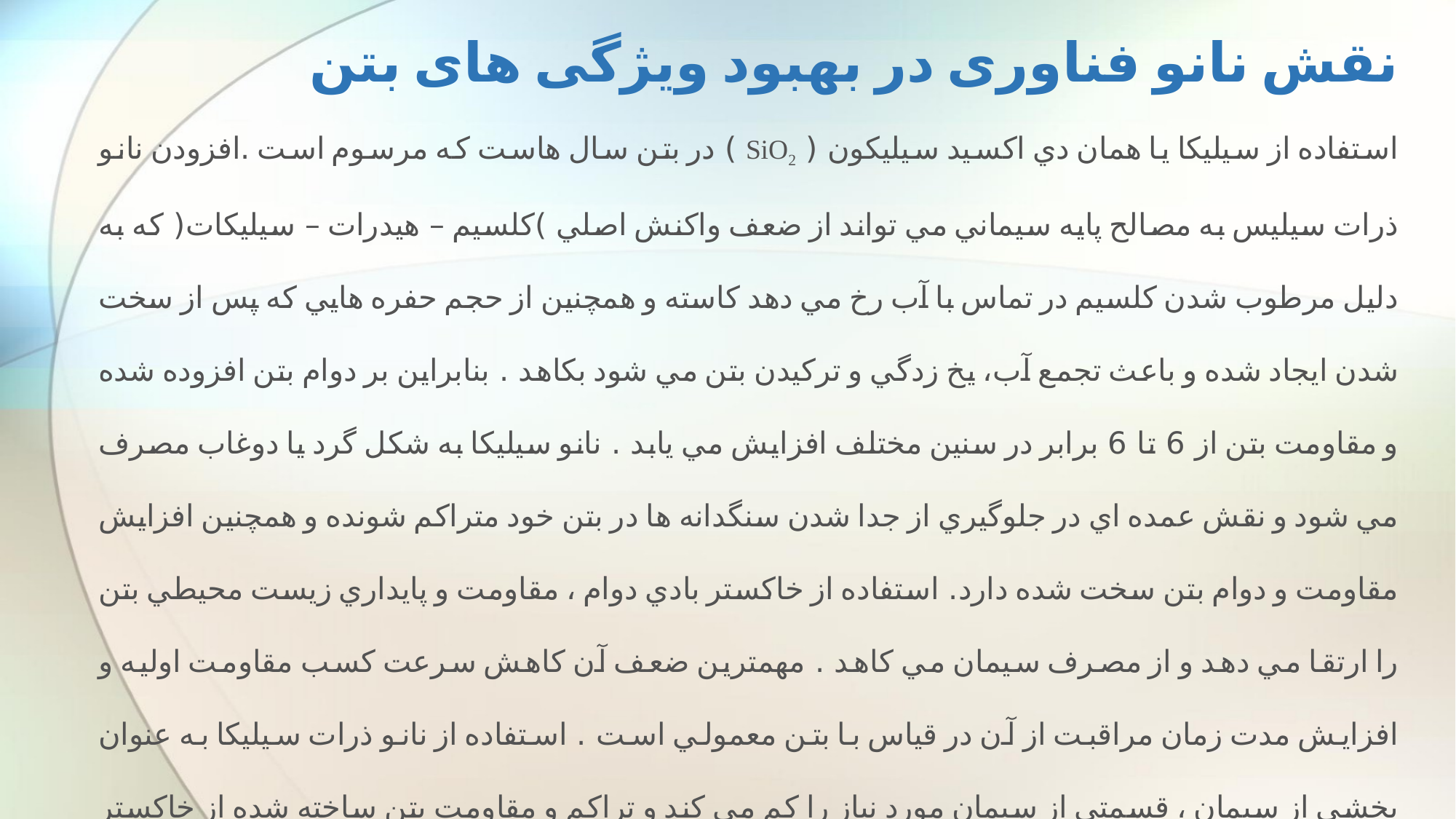

# نقش نانو فناوری در بهبود ویژگی های بتن
استفاده از سيليكا يا همان دي اكسيد سيليكون ( SiO2 ) در بتن سال هاست كه مرسوم است .افزودن نانو ذرات سيليس به مصالح پايه سيماني مي تواند از ضعف واكنش اصلي )كلسيم – هيدرات – سيليكات( كه به دليل مرطوب شدن كلسيم در تماس با آب رخ مي دهد كاسته و همچنين از حجم حفره هايي كه پس از سخت شدن ايجاد شده و باعث تجمع آب، يخ زدگي و تركيدن بتن مي شود بكاهد . بنابراين بر دوام بتن افزوده شده و مقاومت بتن از 6 تا 6 برابر در سنين مختلف افزايش مي يابد . نانو سيليكا به شكل گرد يا دوغاب مصرف مي شود و نقش عمده اي در جلوگيري از جدا شدن سنگدانه ها در بتن خود متراكم شونده و همچنين افزايش مقاومت و دوام بتن سخت شده دارد. استفاده از خاكستر بادي دوام ، مقاومت و پايداري زيست محيطي بتن را ارتقا مي دهد و از مصرف سيمان مي كاهد . مهمترين ضعف آن كاهش سرعت كسب مقاومت اوليه و افزايش مدت زمان مراقبت از آن در قياس با بتن معمولي است . استفاده از نانو ذرات سيليكا به عنوان بخشي از سيمان ، قسمتي از سيمان مورد نياز را كم مي كند و تراكم و مقاومت بتن ساخته شده از خاكستر بادي به ويژه در سنين اوليه رشد زيادي خواهد داشت . استفاده از نانو ذرات هماتيت) (Fe2O3 استفاده از نانو ذرات هماتيت علاوه بر افزايش مقاومت بتن ، با تغيير مقاومت الكتريكي توده بتن ، مسير را براي كاركرد مناسب تر حسگرهاو پايش سطح تنش وارد شده به بتن هموارتر مي كند